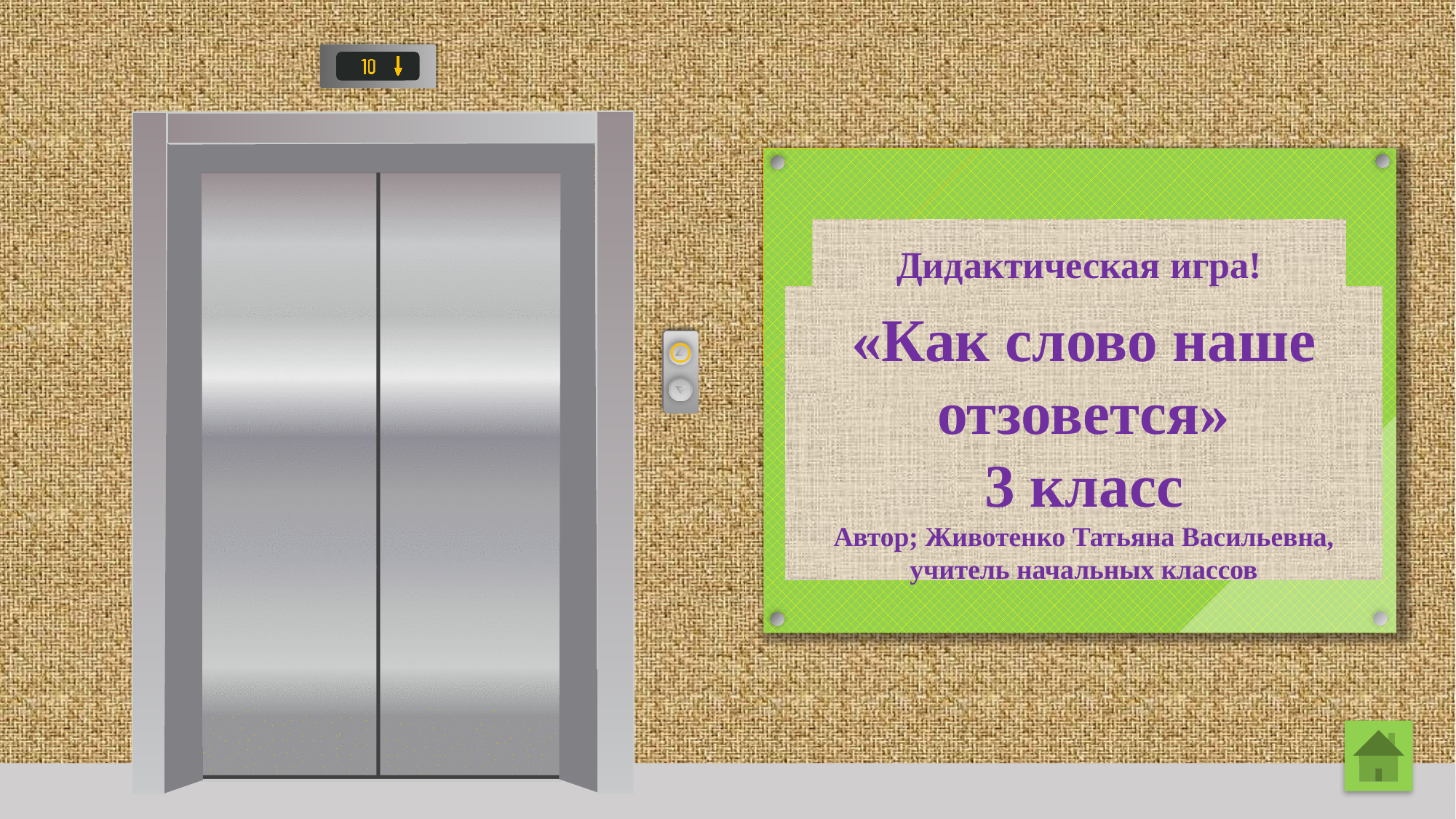

Дидактическая игра!
# «Как слово наше отзовется» 3 класс Автор; Животенко Татьяна Васильевна, учитель начальных классов